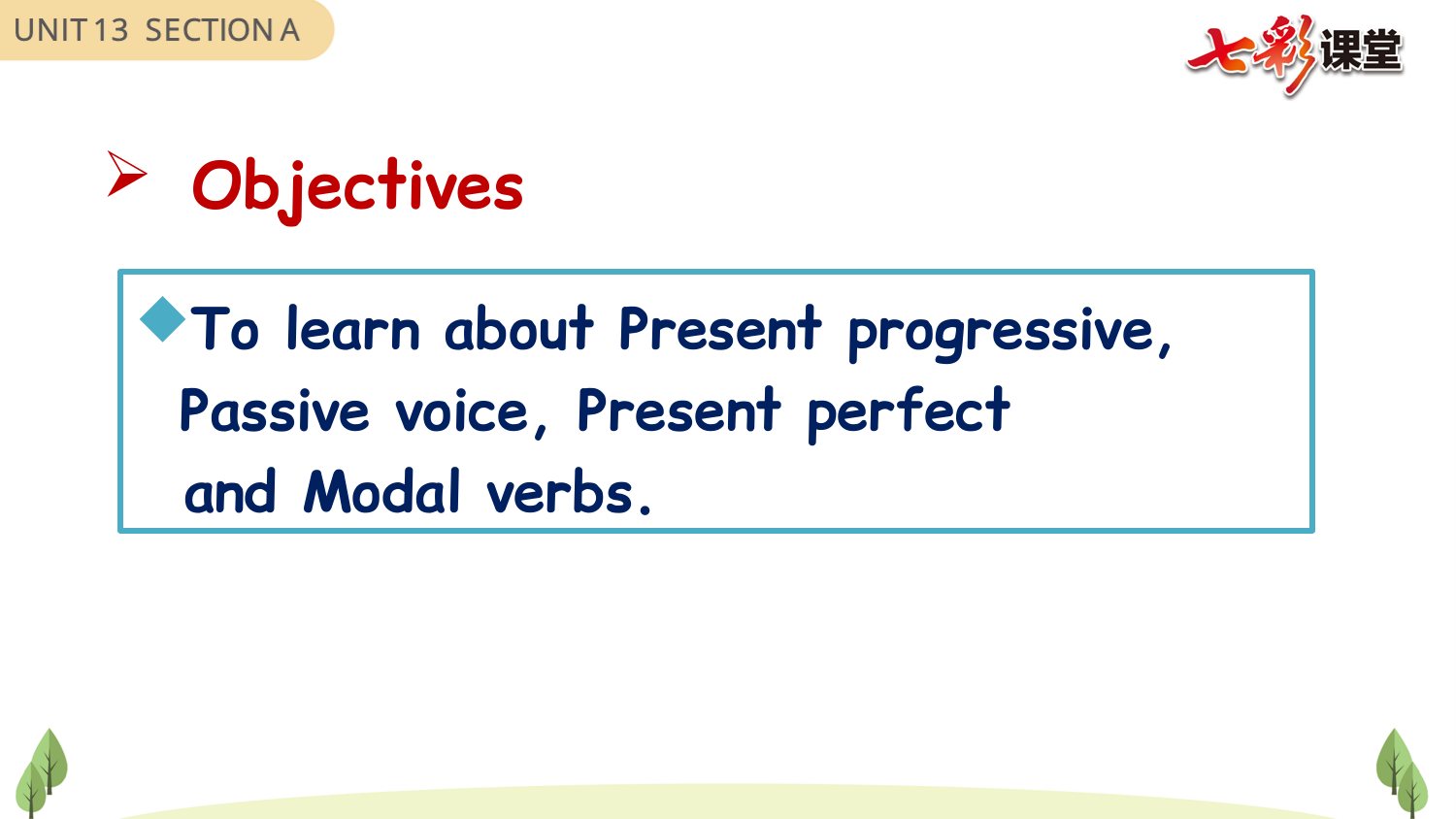

Objectives
To learn about Present progressive, Passive voice, Present perfect
  and Modal verbs.